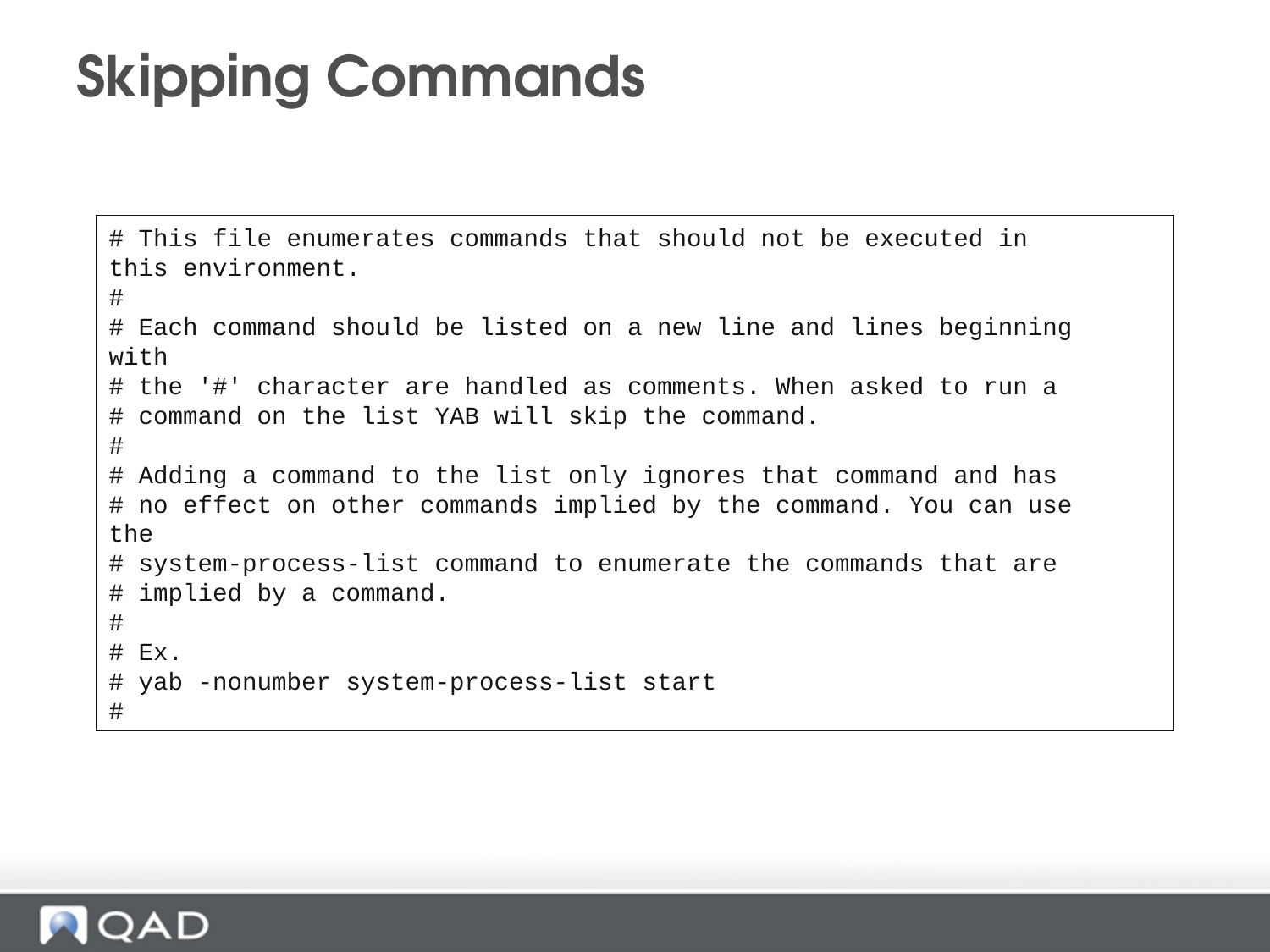

# Skipping Commands
# This file enumerates commands that should not be executed in
this environment.
#
# Each command should be listed on a new line and lines beginning
with
# the '#' character are handled as comments. When asked to run a
# command on the list YAB will skip the command.
#
# Adding a command to the list only ignores that command and has
# no effect on other commands implied by the command. You can use
the
# system-process-list command to enumerate the commands that are
# implied by a command.
#
# Ex.
# yab -nonumber system-process-list start
#